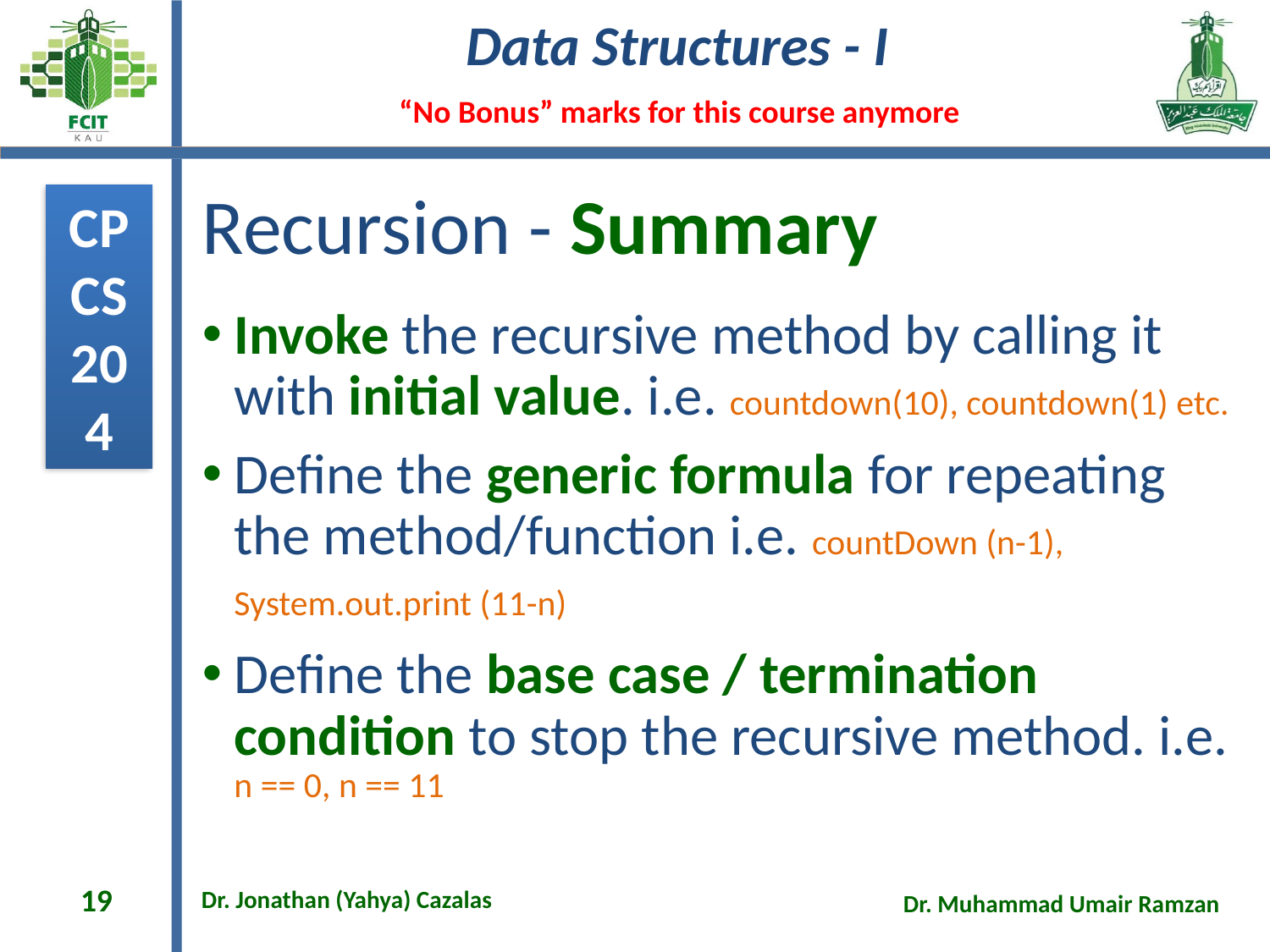

# Recursion - Summary
Invoke the recursive method by calling it with initial value. i.e. countdown(10), countdown(1) etc.
Define the generic formula for repeating the method/function i.e. countDown (n-1), System.out.print (11-n)
Define the base case / termination condition to stop the recursive method. i.e. n == 0, n == 11
19